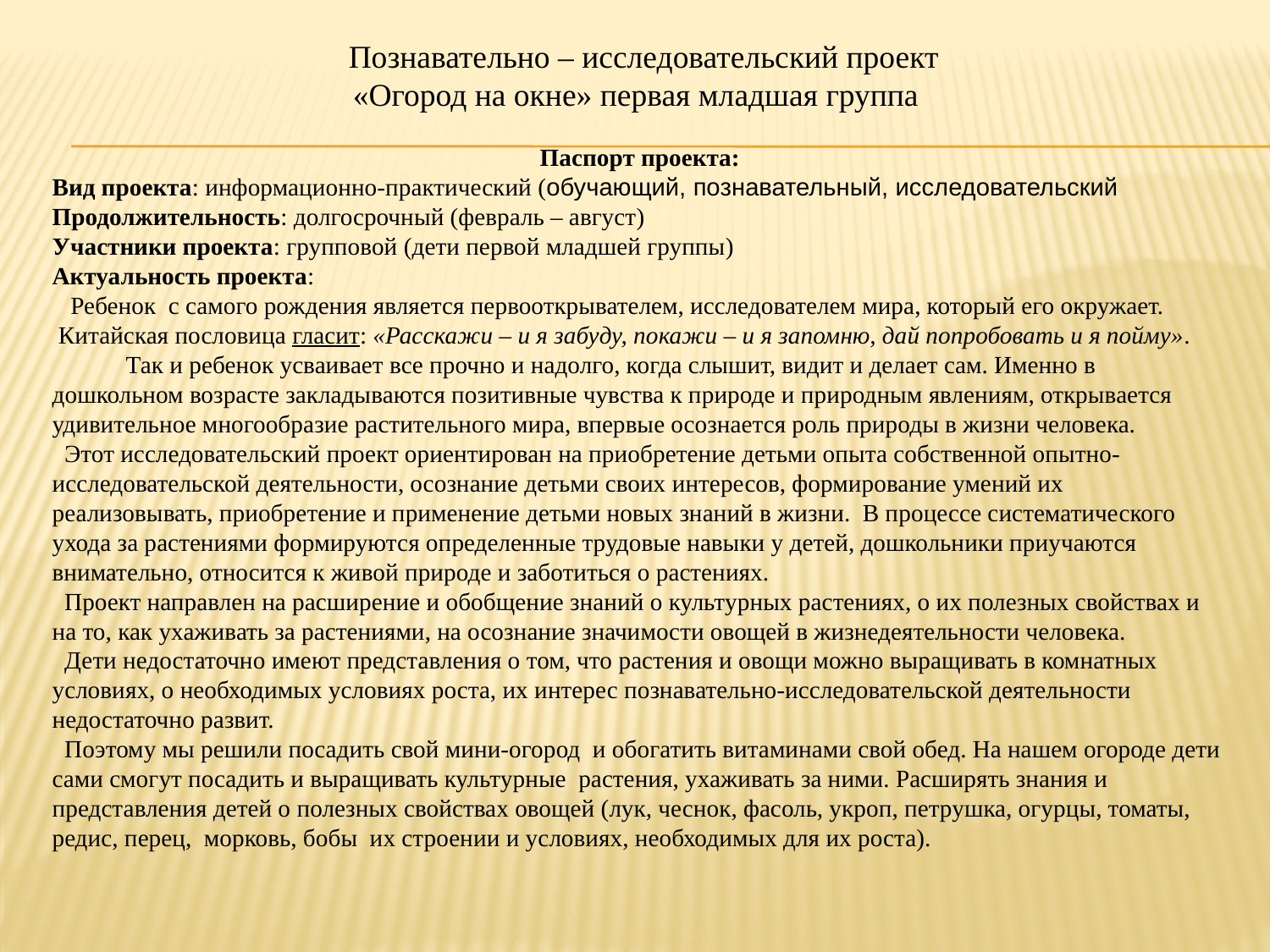

Познавательно – исследовательский проект
«Огород на окне» первая младшая группа

Паспорт проекта:
Вид проекта: информационно-практический (обучающий, познавательный, исследовательский
Продолжительность: долгосрочный (февраль – август)
Участники проекта: групповой (дети первой младшей группы)
Актуальность проекта:
   Ребенок  с самого рождения является первооткрывателем, исследователем мира, который его окружает.
 Китайская пословица гласит: «Расскажи – и я забуду, покажи – и я запомню, дай попробовать и я пойму».                   Так и ребенок усваивает все прочно и надолго, когда слышит, видит и делает сам. Именно в дошкольном возрасте закладываются позитивные чувства к природе и природным явлениям, открывается удивительное многообразие растительного мира, впервые осознается роль природы в жизни человека.
  Этот исследовательский проект ориентирован на приобретение детьми опыта собственной опытно-исследовательской деятельности, осознание детьми своих интересов, формирование умений их реализовывать, приобретение и применение детьми новых знаний в жизни.  В процессе систематического ухода за растениями формируются определенные трудовые навыки у детей, дошкольники приучаются внимательно, относится к живой природе и заботиться о растениях.
  Проект направлен на расширение и обобщение знаний о культурных растениях, о их полезных свойствах и на то, как ухаживать за растениями, на осознание значимости овощей в жизнедеятельности человека.
  Дети недостаточно имеют представления о том, что растения и овощи можно выращивать в комнатных условиях, о необходимых условиях роста, их интерес познавательно-исследовательской деятельности недостаточно развит.
  Поэтому мы решили посадить свой мини-огород  и обогатить витаминами свой обед. На нашем огороде дети сами смогут посадить и выращивать культурные  растения, ухаживать за ними. Расширять знания и представления детей о полезных свойствах овощей (лук, чеснок, фасоль, укроп, петрушка, огурцы, томаты, редис, перец,  морковь, бобы  их строении и условиях, необходимых для их роста).